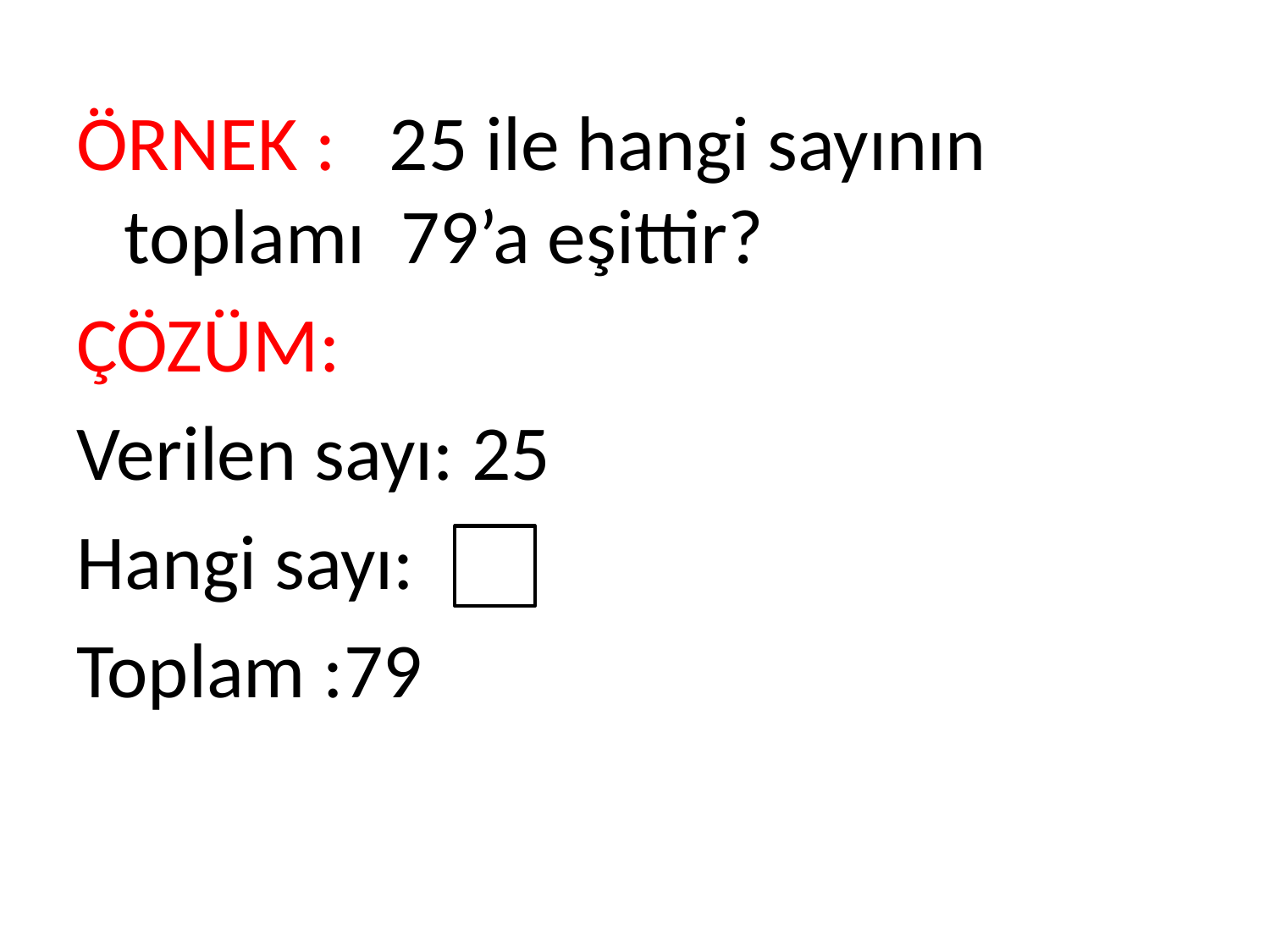

ÖRNEK :   25 ile hangi sayının toplamı  79’a eşittir?
ÇÖZÜM:
Verilen sayı: 25
Hangi sayı:
Toplam :79